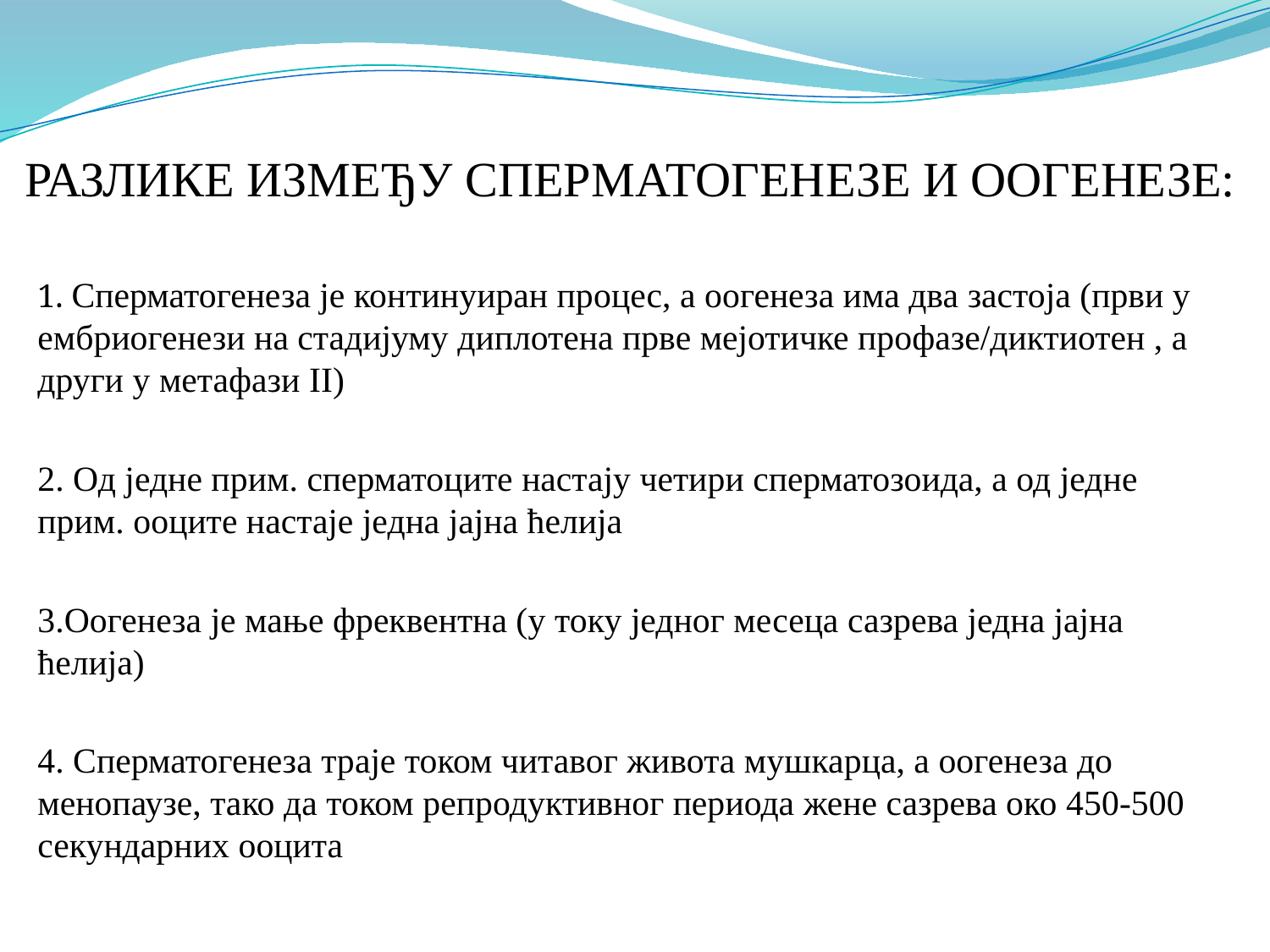

# РАЗЛИКЕ ИЗМЕЂУ СПЕРМАТОГЕНЕЗЕ И ООГЕНЕЗЕ:
1. Сперматогенеза је континуиран процес, а оогенеза има два застоја (први у ембриогенези на стадијуму диплотена прве мејотичке профазе/диктиотен , а други у метафази II)

2. Од једне прим. сперматоците настају четири сперматозоида, а од једне прим. ооците настаје једна јајна ћелија

3.Оогенеза је мање фреквентна (у току једног месеца сазрева једна јајна ћелија)

4. Сперматогенеза траје током читавог живота мушкарца, а оогенеза до менопаузе, тако да током репродуктивног периода жене сазрева око 450-500  секундарних ооцита